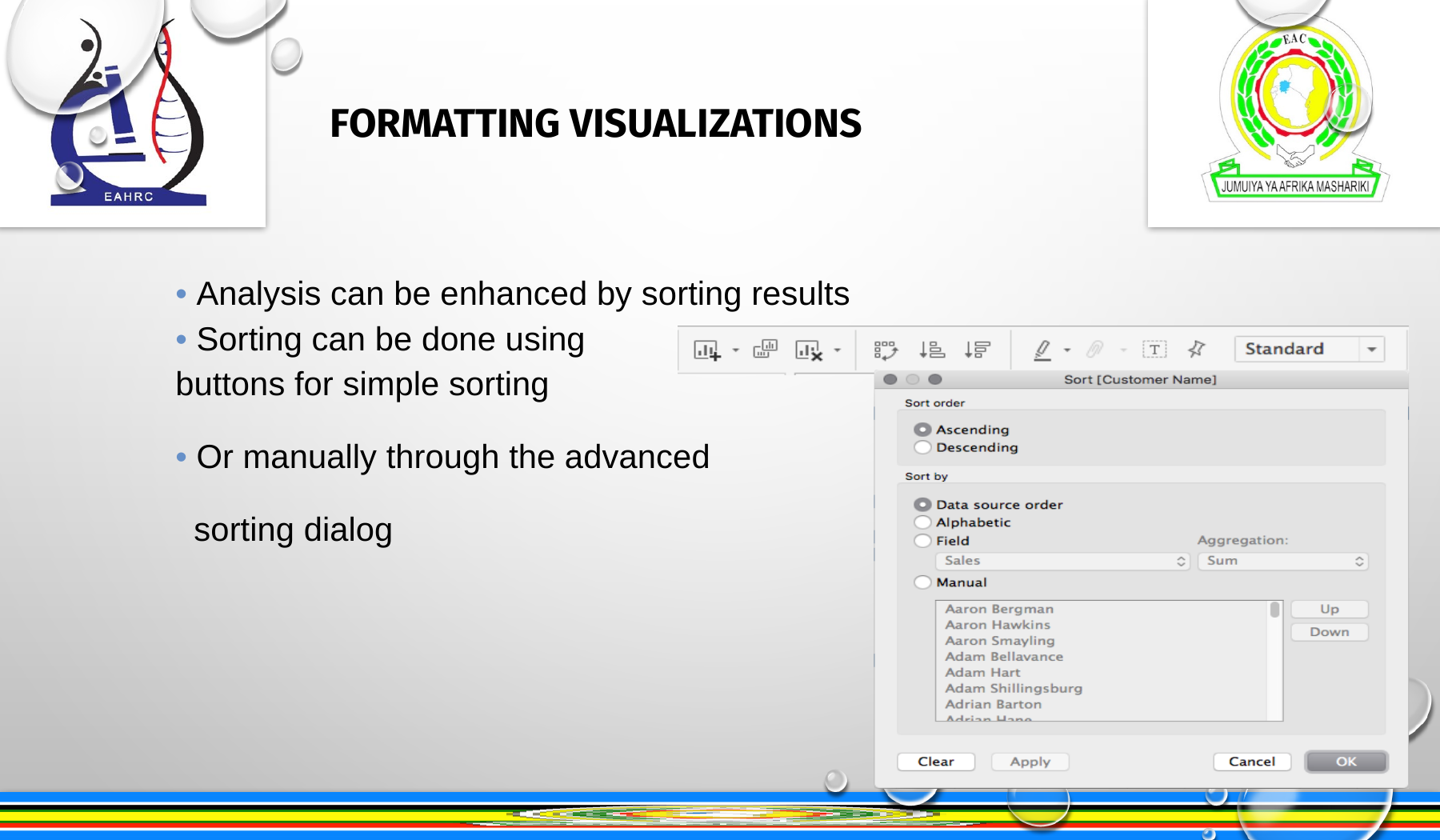

FORMATTING VISUALIZATIONS

• Analysis can be enhanced by sorting results
• Sorting can be done using
buttons for simple sorting
• Or manually through the advanced
  sorting dialog